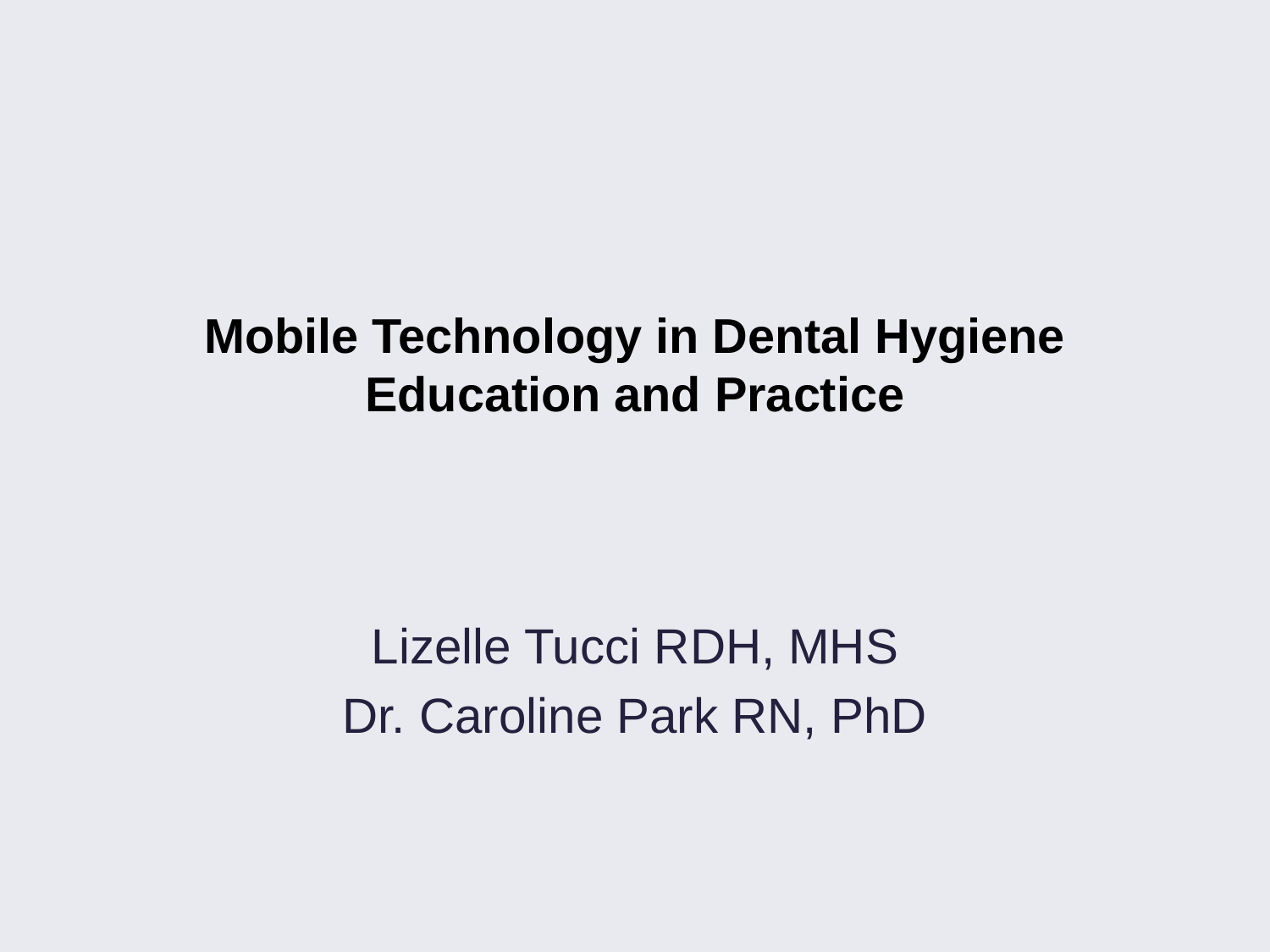

# Mobile Technology in Dental Hygiene Education and Practice

Lizelle Tucci RDH, MHS
Dr. Caroline Park RN, PhD